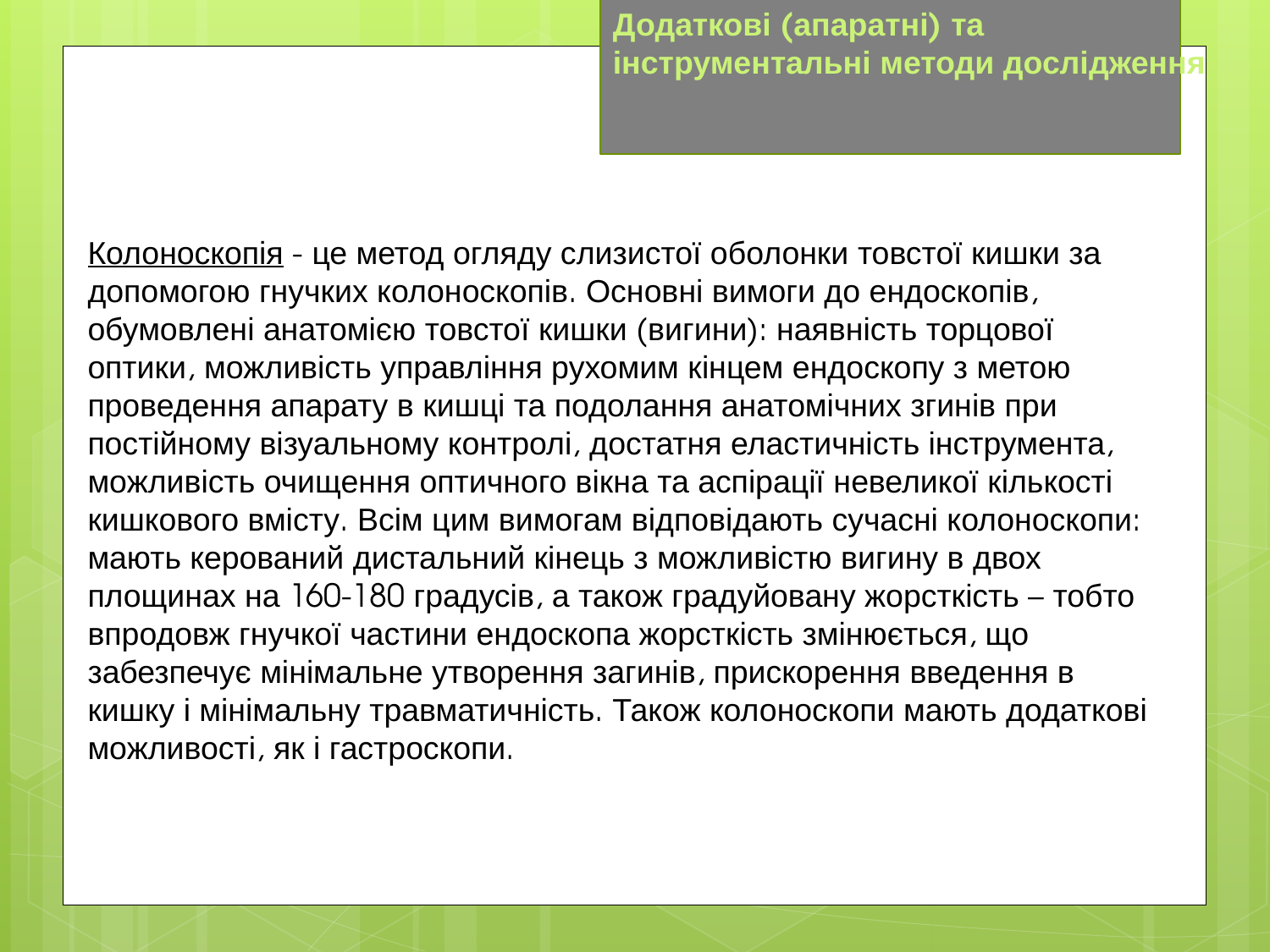

Додаткові (апаратні) та інструментальні методи дослідження

Колоноскопія - це метод огляду слизистої оболонки товстої кишки за допомогою гнучких колоноскопів. Основні вимоги до ендоскопів, обумовлені анатомією товстої кишки (вигини): наявність торцової оптики, можливість управління рухомим кінцем ендоскопу з метою проведення апарату в кишці та подолання анатомічних згинів при постійному візуальному контролі, достатня еластичність інструмента, можливість очищення оптичного вікна та аспірації невеликої кількості кишкового вмісту. Всім цим вимогам відповідають сучасні колоноскопи: мають керований дистальний кінець з можливістю вигину в двох площинах на 160-180 градусів, а також градуйовану жорсткість – тобто впродовж гнучкої частини ендоскопа жорсткість змінюється, що забезпечує мінімальне утворення загинів, прискорення введення в кишку і мінімальну травматичність. Також колоноскопи мають додаткові можливості, як і гастроскопи.